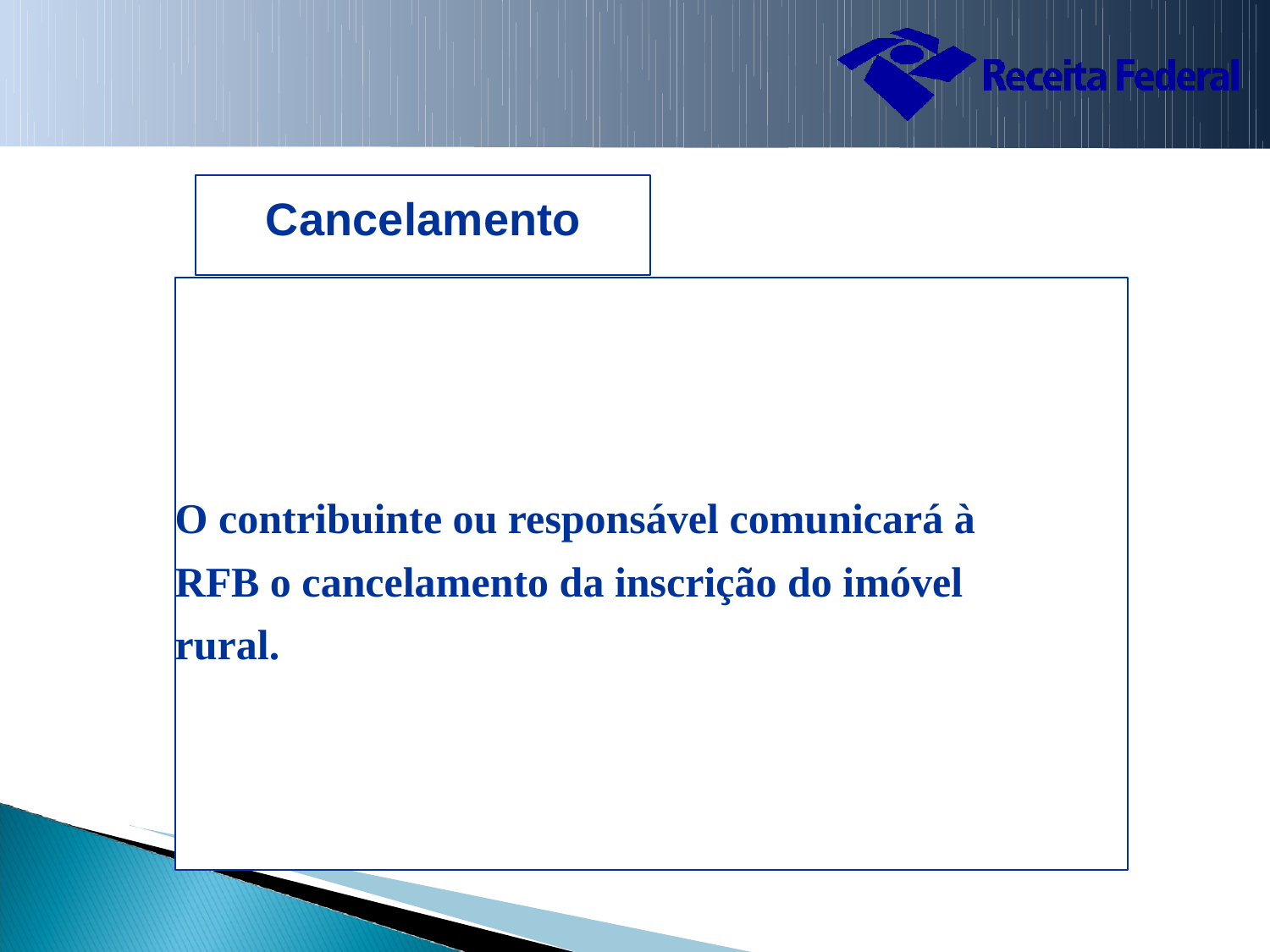

Cancelamento

O contribuinte ou responsável comunicará à
RFB o cancelamento da inscrição do imóvel
rural.